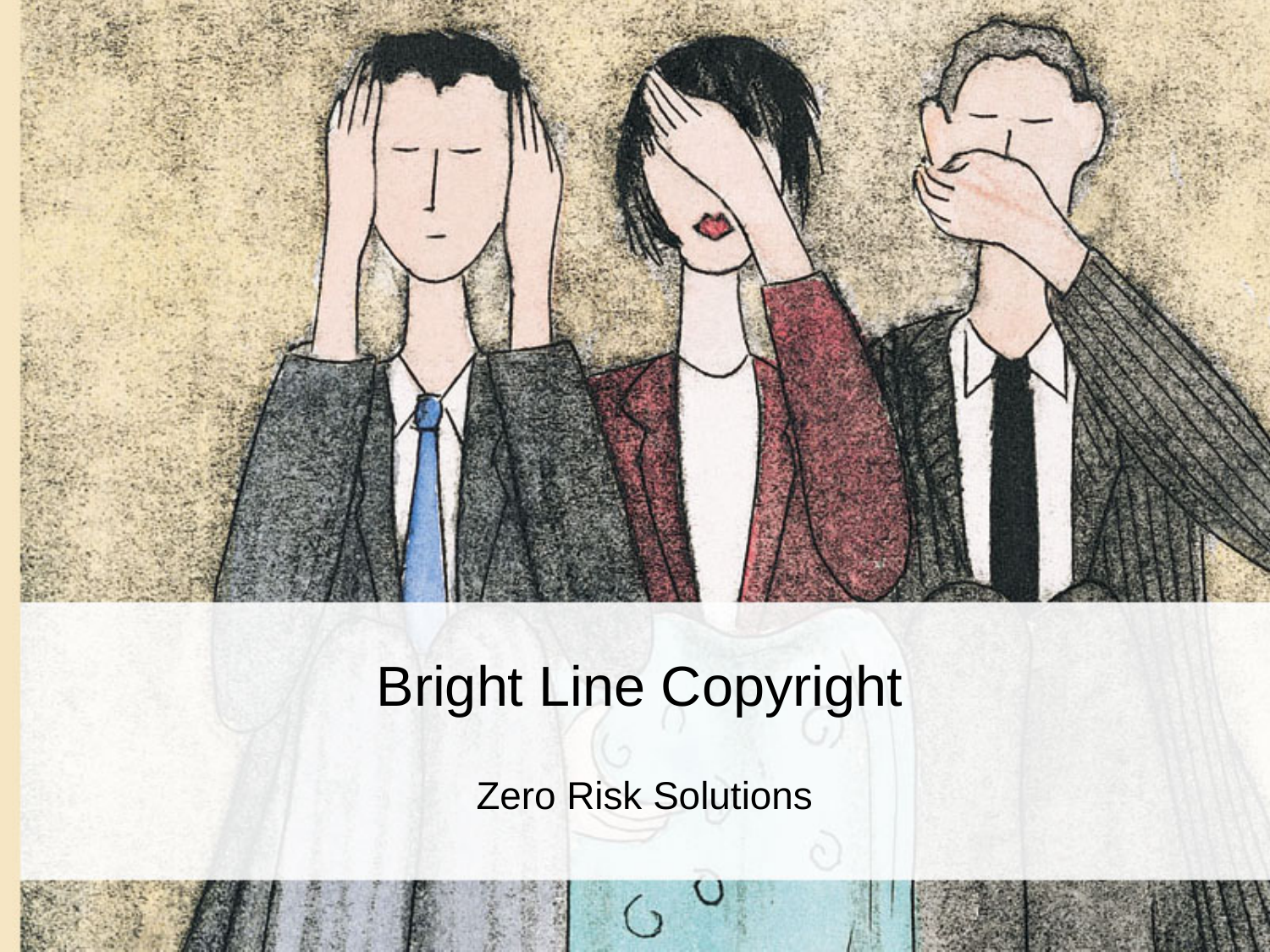

# Bright Line Copyright
Zero Risk Solutions